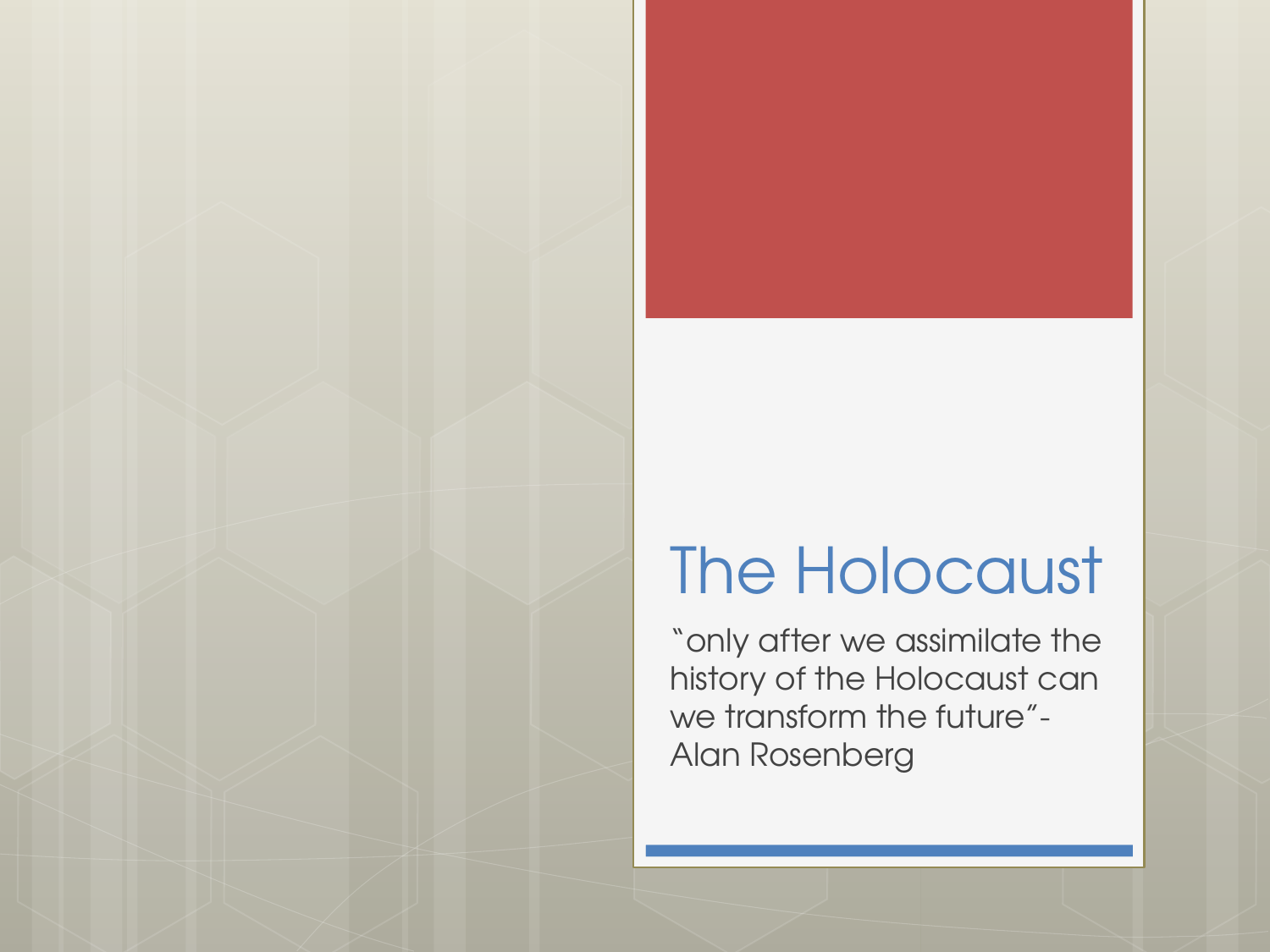

# The Holocaust
“only after we assimilate the history of the Holocaust can we transform the future”- Alan Rosenberg